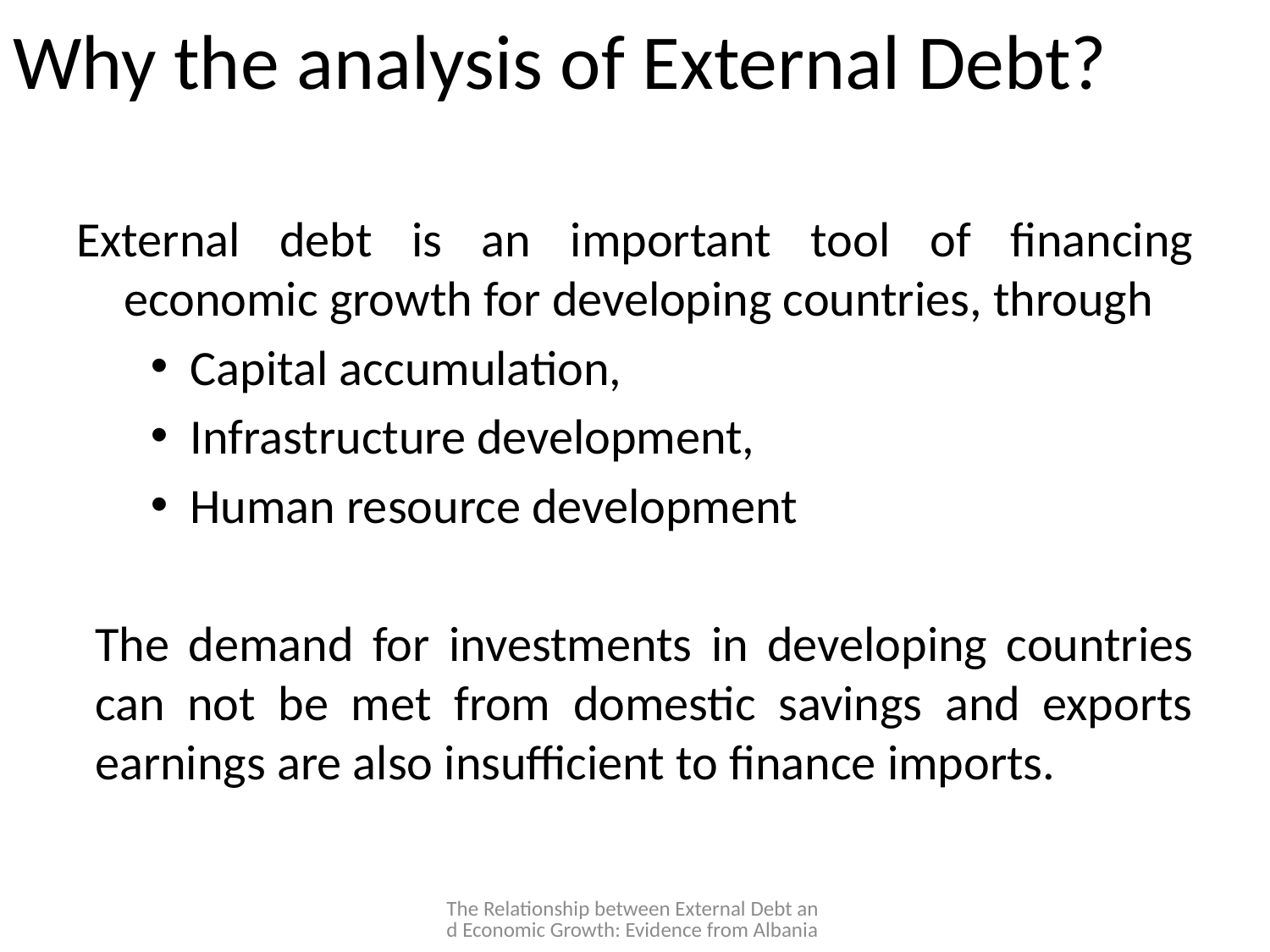

# Why the analysis of External Debt?
External debt is an important tool of financing economic growth for developing countries, through
Capital accumulation,
Infrastructure development,
Human resource development

The demand for investments in developing countries can not be met from domestic savings and exports earnings are also insufficient to finance imports.
The Relationship between External Debt and Economic Growth: Evidence from Albania